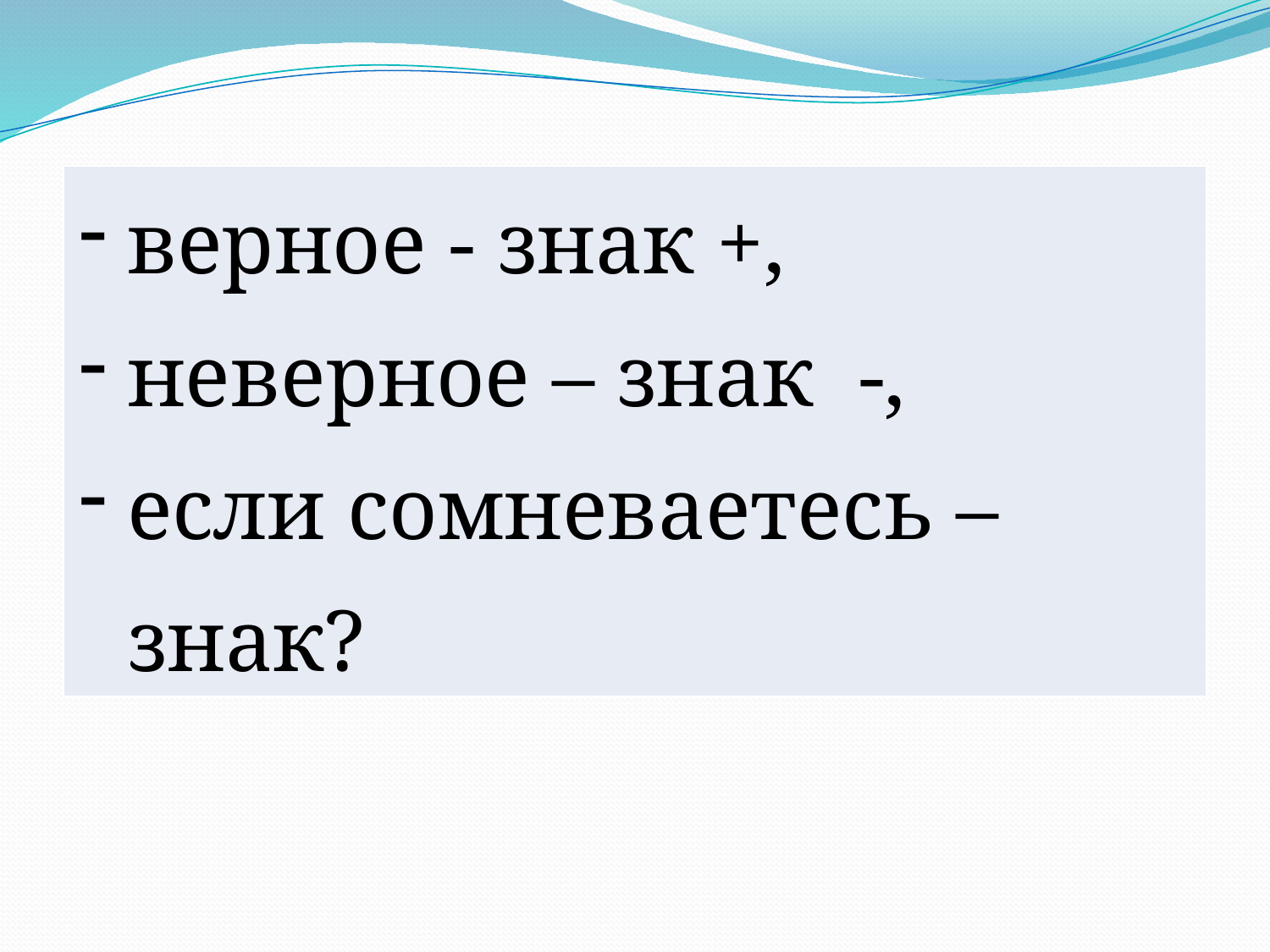

| верное - знак +, неверное – знак -, если сомневаетесь – знак? |
| --- |